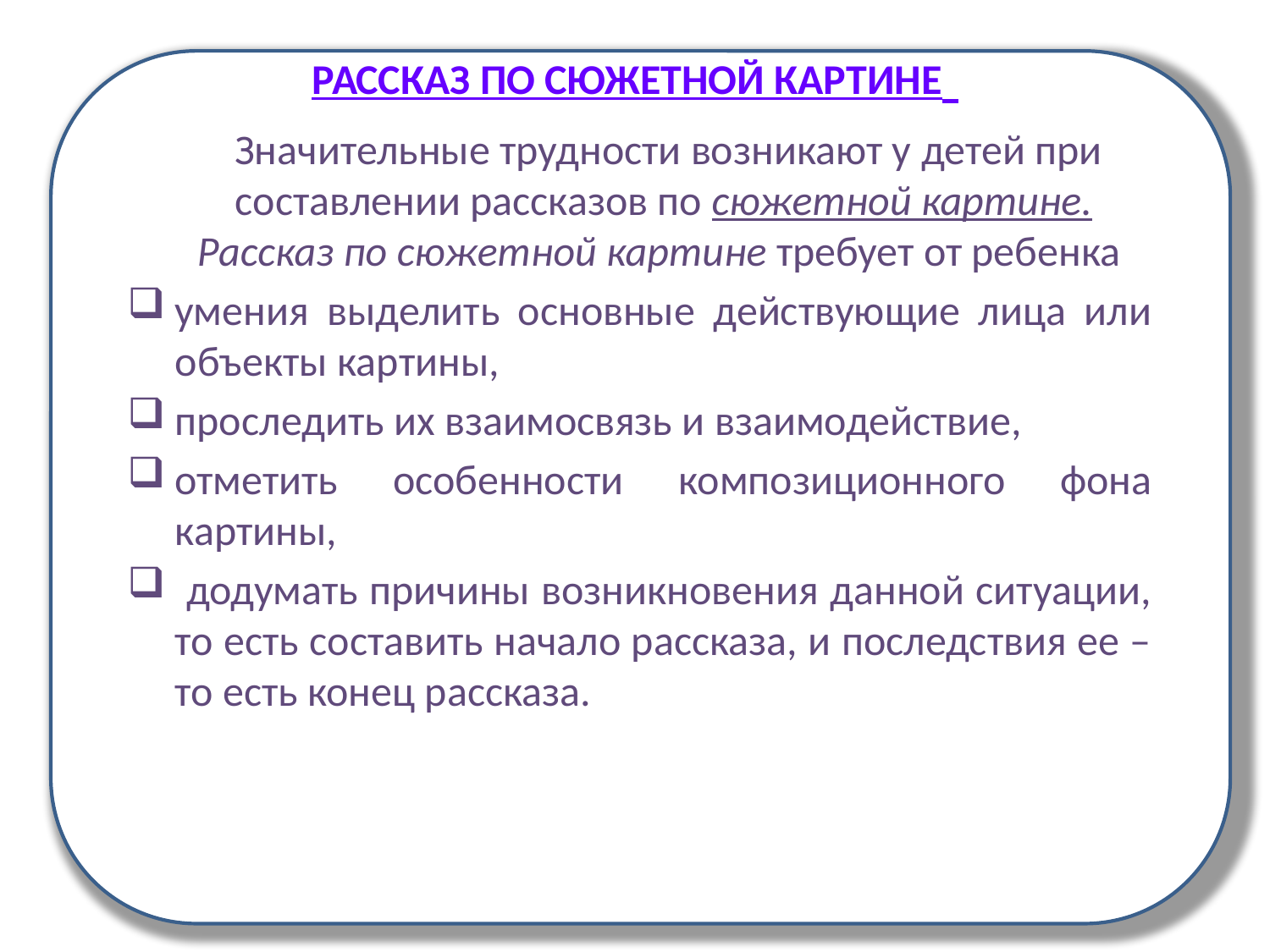

# РАССКАЗ ПО СЮЖЕТНОЙ КАРТИНЕ

      Значительные трудности возникают у детей при составлении рассказов по сюжетной картине. Рассказ по сюжетной картине требует от ребенка
умения выделить основные действующие лица или объекты картины,
проследить их взаимосвязь и взаимодействие,
отметить особенности композиционного фона картины,
 додумать причины возникновения данной ситуации, то есть составить начало рассказа, и последствия ее – то есть конец рассказа.